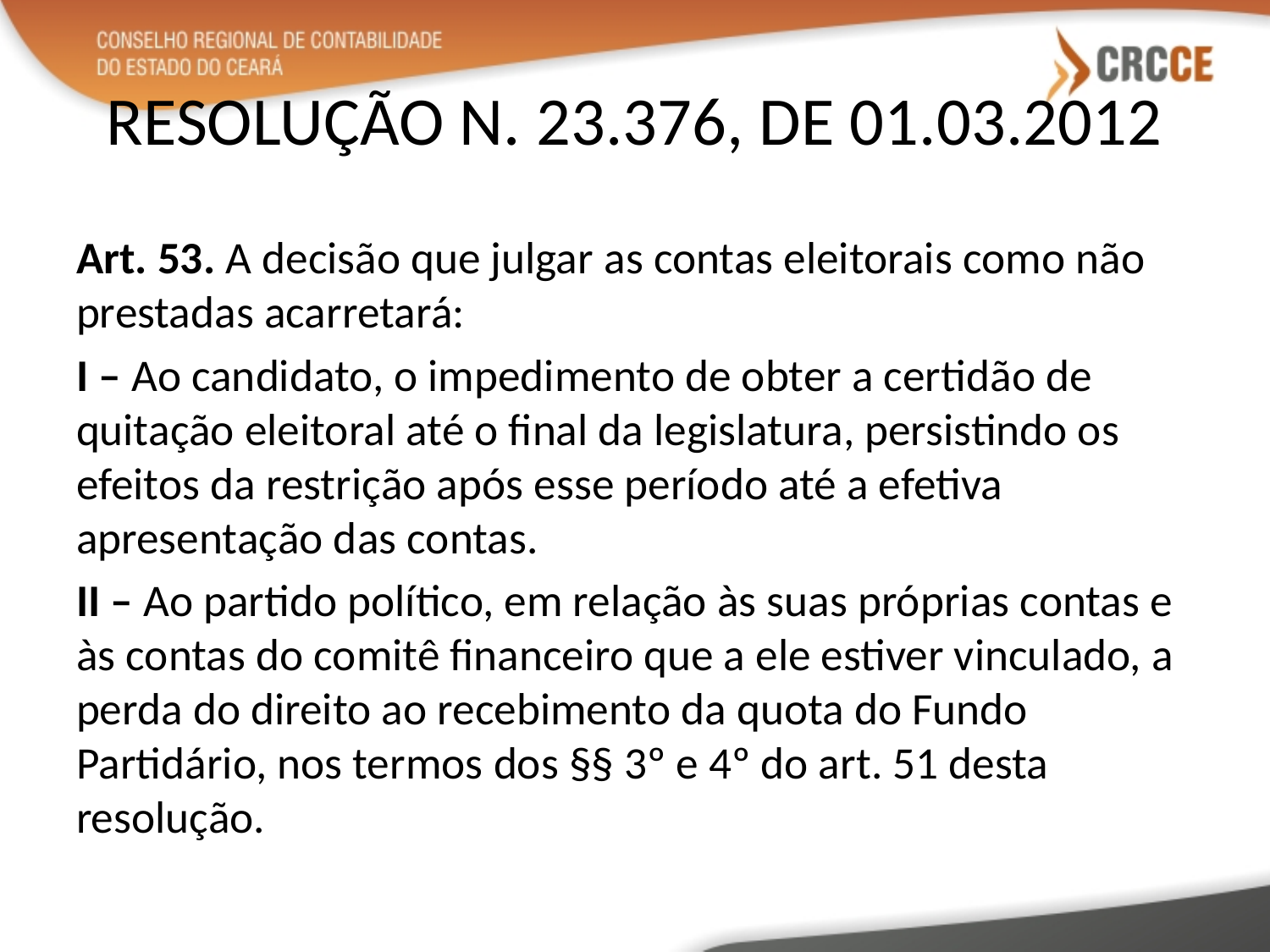

# RESOLUÇÃO N. 23.376, DE 01.03.2012
Art. 53. A decisão que julgar as contas eleitorais como não prestadas acarretará:
I – Ao candidato, o impedimento de obter a certidão de quitação eleitoral até o final da legislatura, persistindo os efeitos da restrição após esse período até a efetiva apresentação das contas.
II – Ao partido político, em relação às suas próprias contas e às contas do comitê financeiro que a ele estiver vinculado, a perda do direito ao recebimento da quota do Fundo Partidário, nos termos dos §§ 3º e 4º do art. 51 desta resolução.